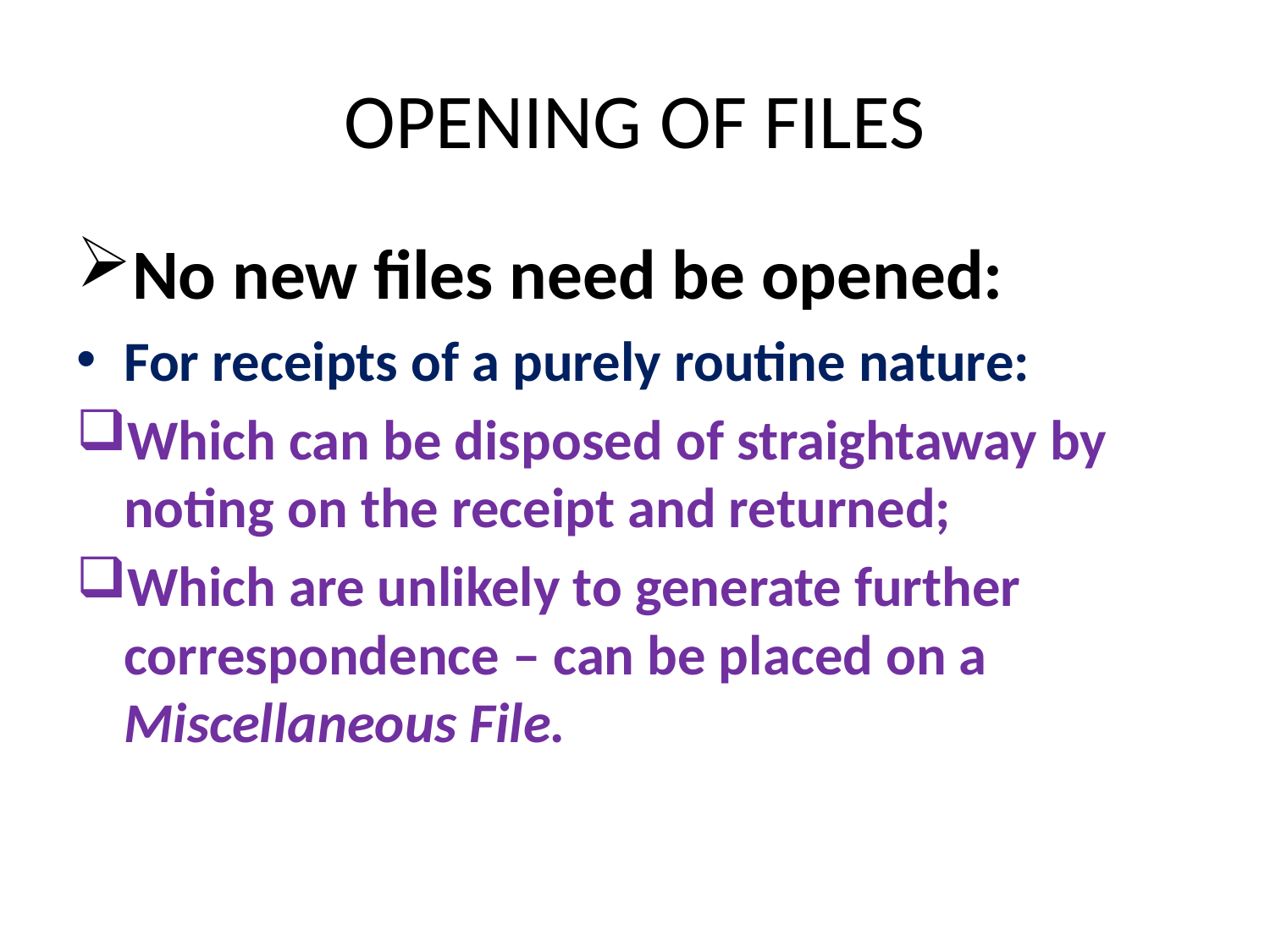

# OPENING OF FILES
No new files need be opened:
For receipts of a purely routine nature:
Which can be disposed of straightaway by noting on the receipt and returned;
Which are unlikely to generate further correspondence – can be placed on a Miscellaneous File.